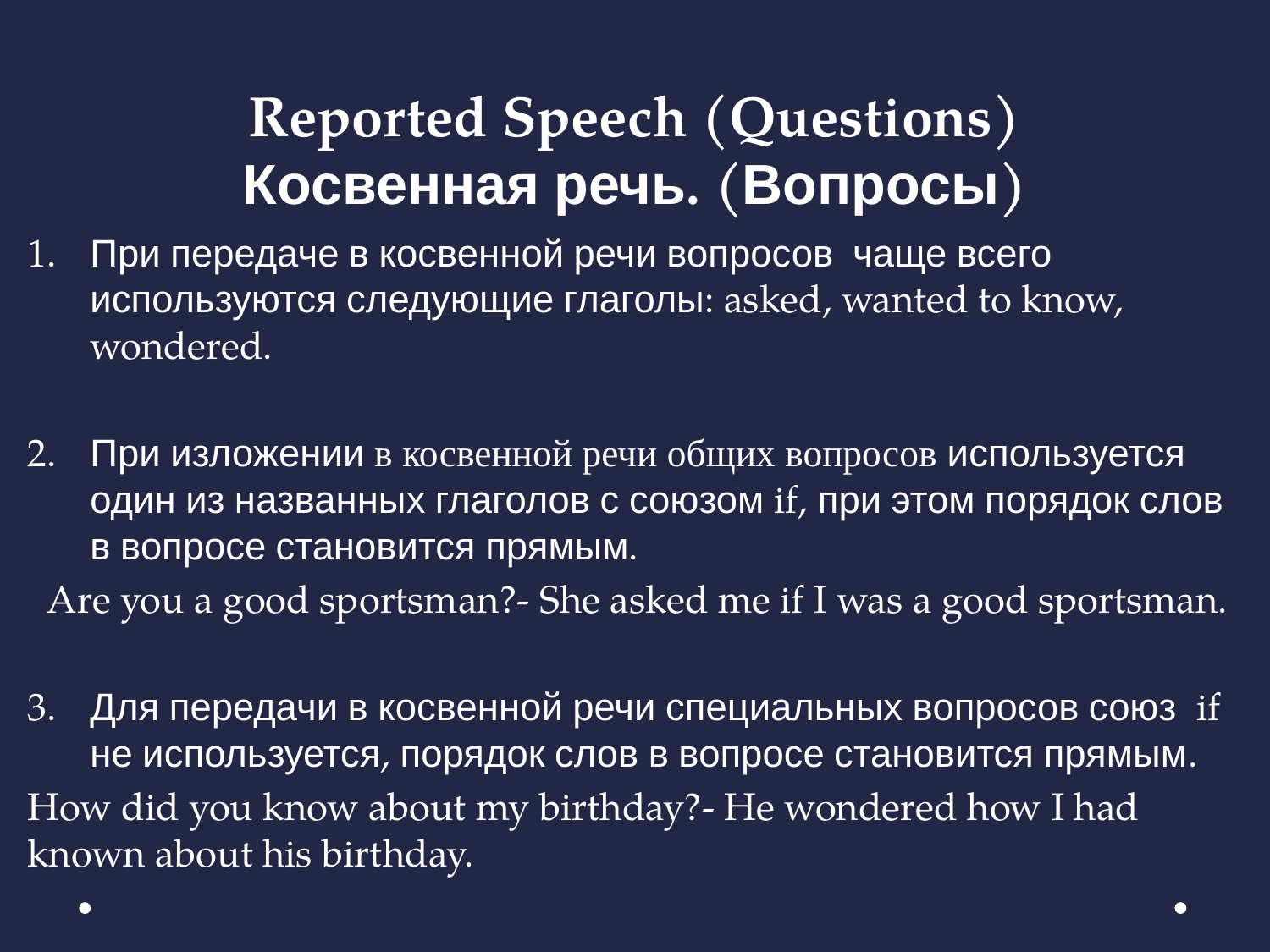

# Reported Speech (Questions) Косвенная речь. (Вопросы)
При передаче в косвенной речи вопросов  чаще всего используются следующие глаголы: asked, wanted to know,  wondered.

При изложении в косвенной речи общих вопросов используется один из названных глаголов с союзом if, при этом порядок слов в вопросе становится прямым.
  Are you a good sportsman?- She asked me if I was a good sportsman.

Для передачи в косвенной речи специальных вопросов союз  if  не используется, порядок слов в вопросе становится прямым.
How did you know about my birthday?- He wondered how I had known about his birthday.